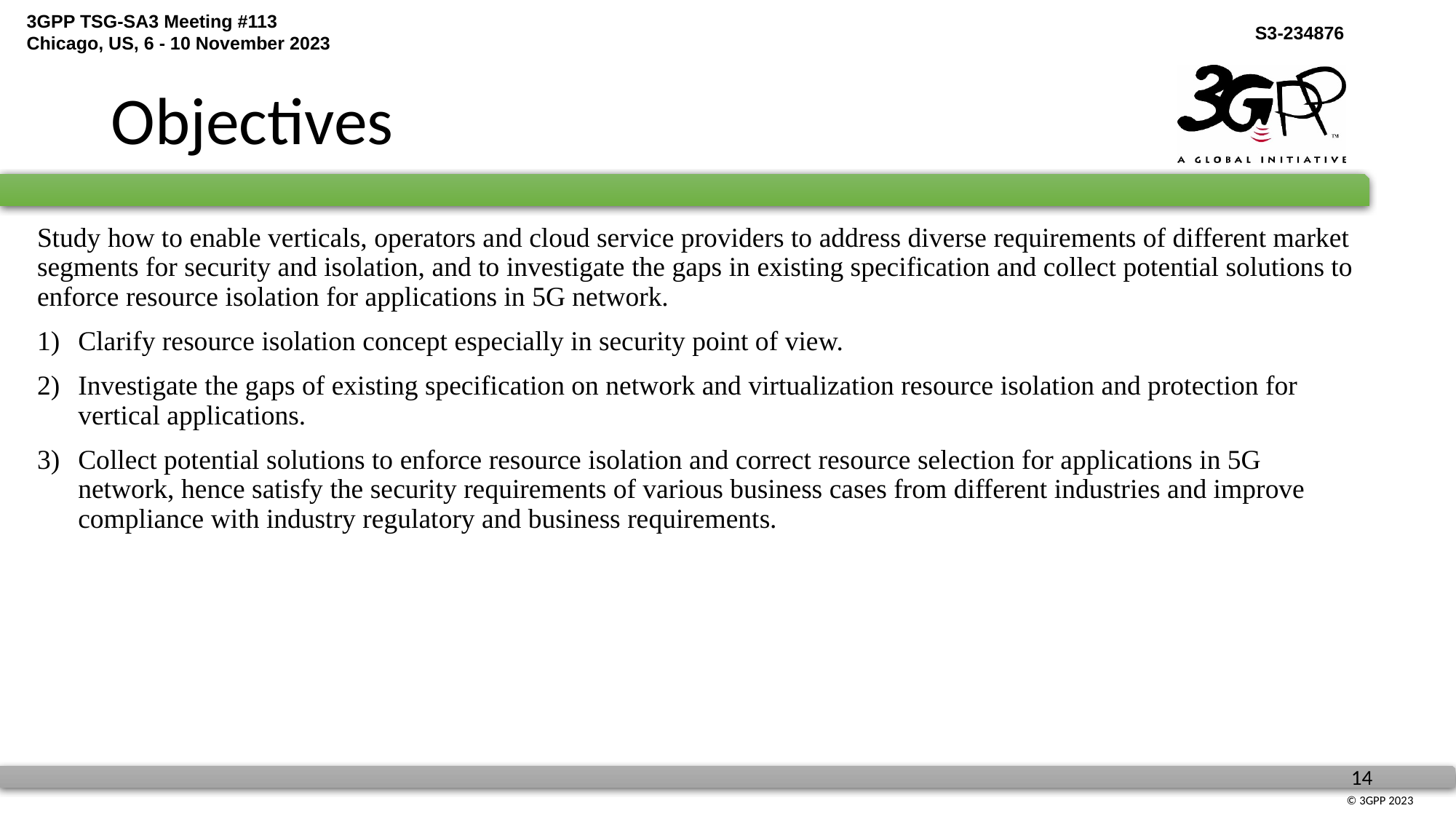

# Objectives
Study how to enable verticals, operators and cloud service providers to address diverse requirements of different market segments for security and isolation, and to investigate the gaps in existing specification and collect potential solutions to enforce resource isolation for applications in 5G network.
Clarify resource isolation concept especially in security point of view.
Investigate the gaps of existing specification on network and virtualization resource isolation and protection for vertical applications.
Collect potential solutions to enforce resource isolation and correct resource selection for applications in 5G network, hence satisfy the security requirements of various business cases from different industries and improve compliance with industry regulatory and business requirements.